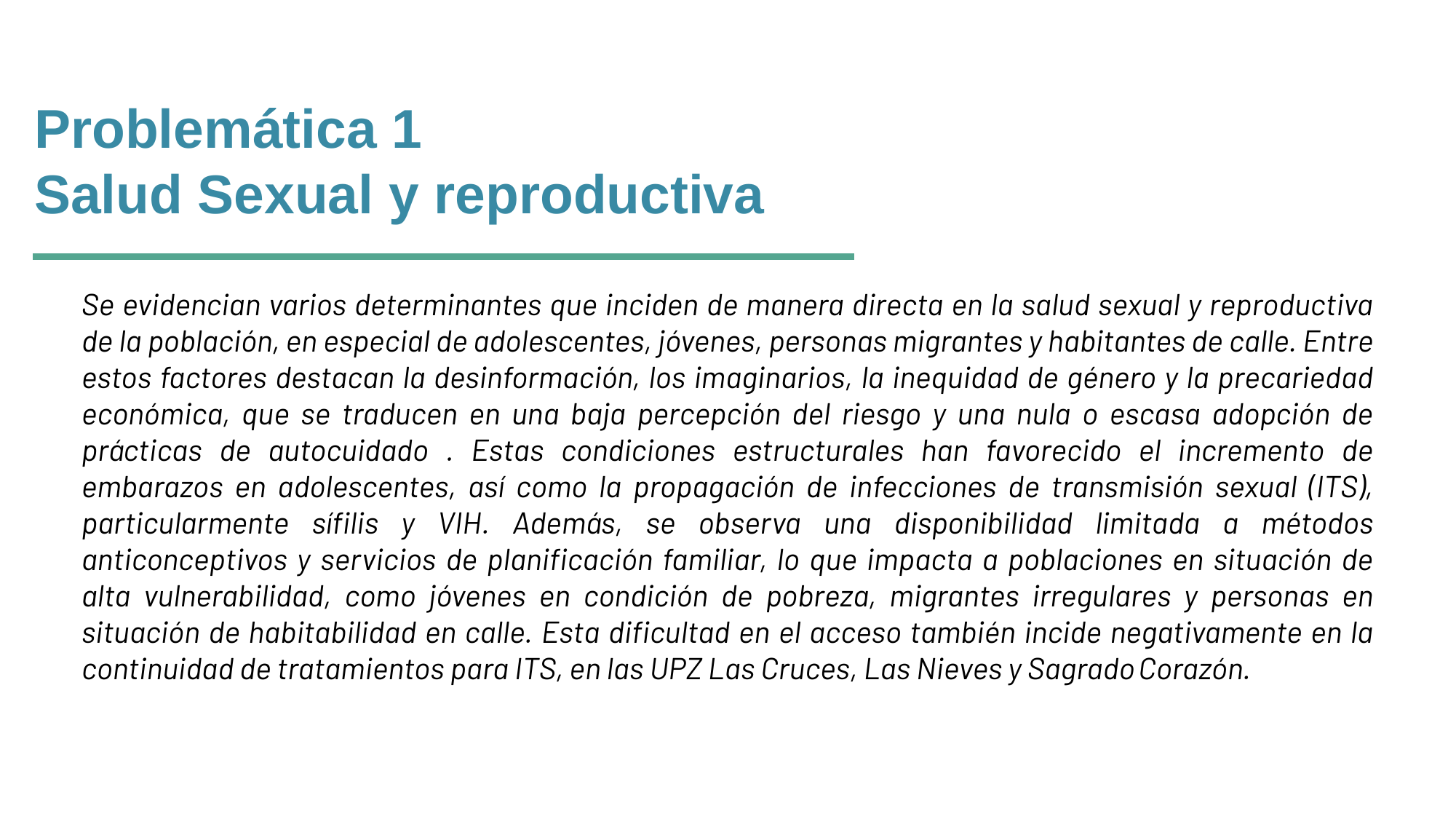

# Problemática 1 Salud Sexual y reproductiva

Se evidencian varios determinantes que inciden de manera directa en la salud sexual y reproductiva de la población, en especial de adolescentes, jóvenes, personas migrantes y habitantes de calle. Entre estos factores destacan la desinformación, los imaginarios, la inequidad de género y la precariedad económica, que se traducen en una baja percepción del riesgo y una nula o escasa adopción de prácticas de autocuidado . Estas condiciones estructurales han favorecido el incremento de embarazos en adolescentes, así como la propagación de infecciones de transmisión sexual (ITS), particularmente sífilis y VIH. Además, se observa una disponibilidad limitada a métodos anticonceptivos y servicios de planificación familiar, lo que impacta a poblaciones en situación de alta vulnerabilidad, como jóvenes en condición de pobreza, migrantes irregulares y personas en situación de habitabilidad en calle. Esta dificultad en el acceso también incide negativamente en la continuidad de tratamientos para ITS, en las UPZ Las Cruces, Las Nieves y Sagrado Corazón.